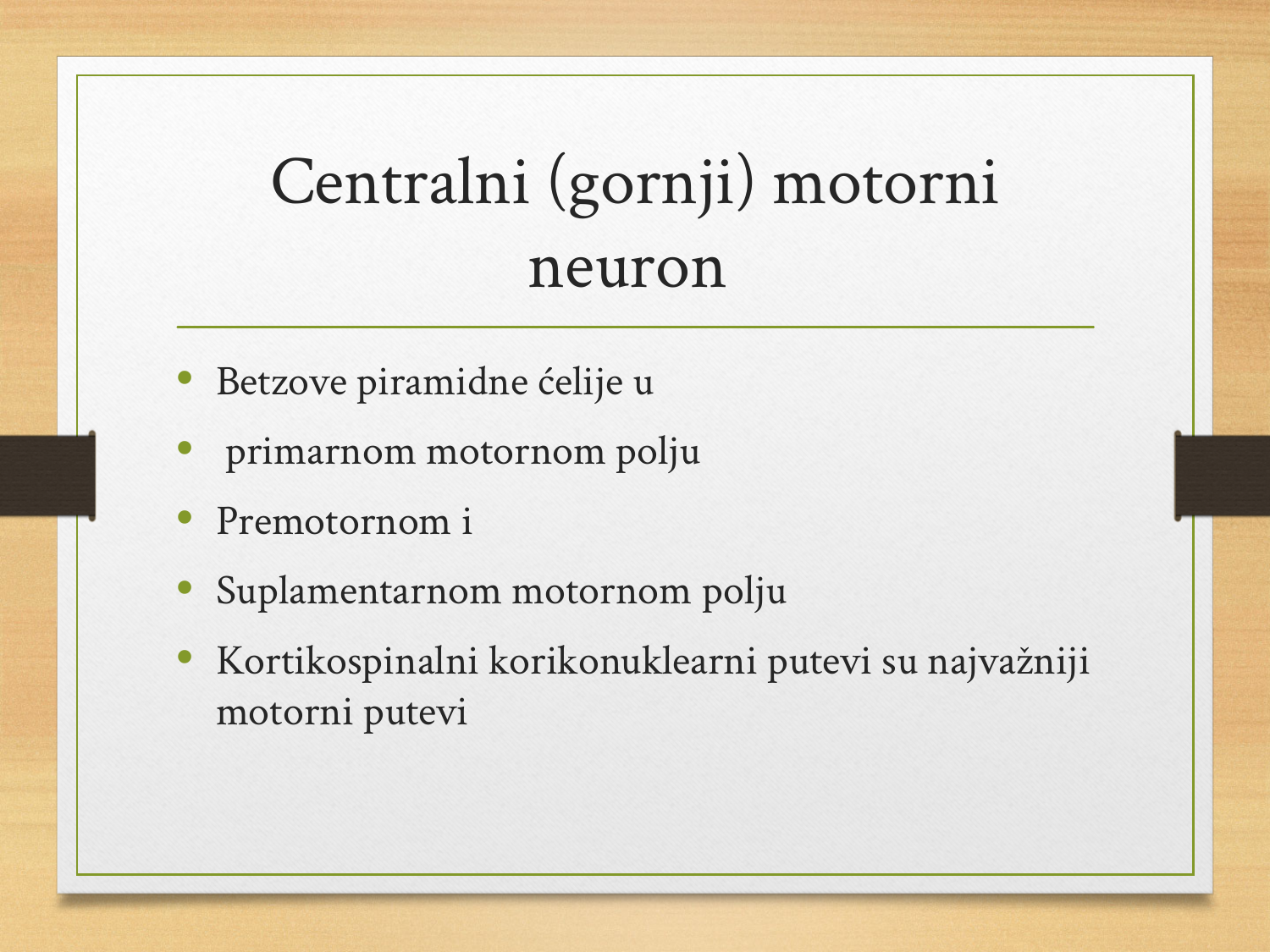

# Centralni (gornji) motorni neuron
Betzove piramidne ćelije u
 primarnom motornom polju
Premotornom i
Suplamentarnom motornom polju
Kortikospinalni korikonuklearni putevi su najvažniji motorni putevi